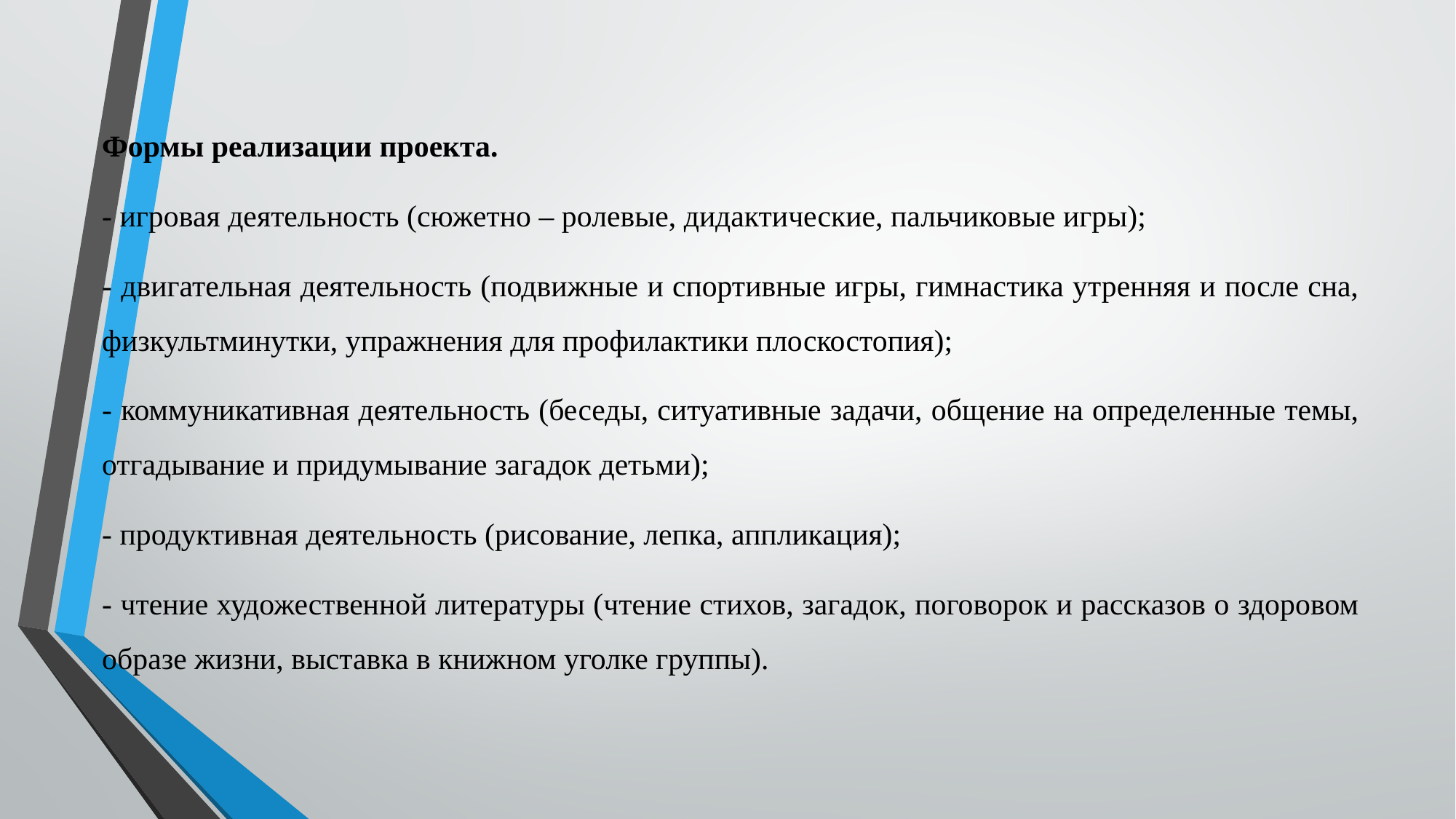

Формы реализации проекта.
- игровая деятельность (сюжетно – ролевые, дидактические, пальчиковые игры);
- двигательная деятельность (подвижные и спортивные игры, гимнастика утренняя и после сна, физкультминутки, упражнения для профилактики плоскостопия);
- коммуникативная деятельность (беседы, ситуативные задачи, общение на определенные темы, отгадывание и придумывание загадок детьми);
- продуктивная деятельность (рисование, лепка, аппликация);
- чтение художественной литературы (чтение стихов, загадок, поговорок и рассказов о здоровом образе жизни, выставка в книжном уголке группы).